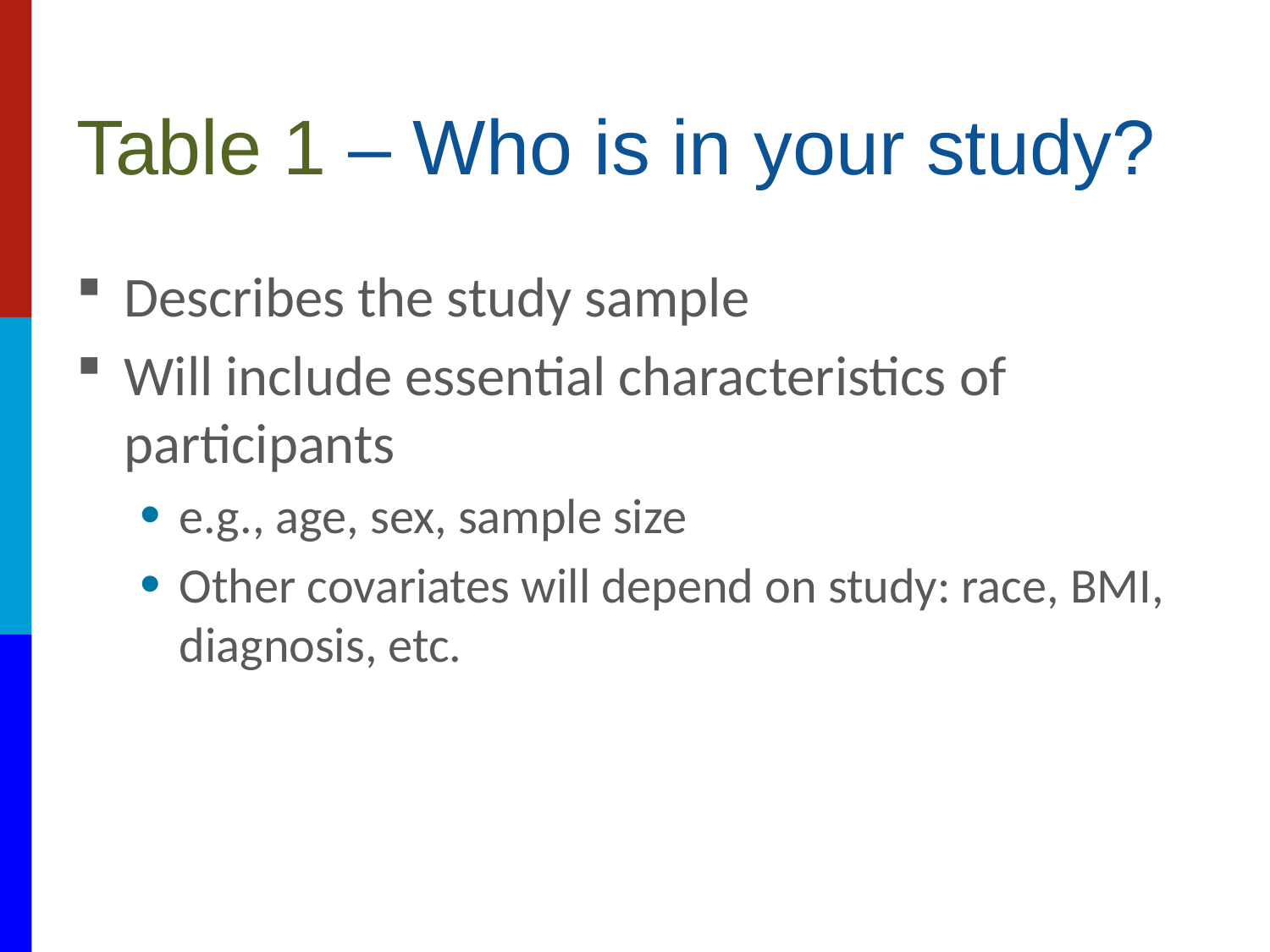

# Table 1 – Who is in your study?
Describes the study sample
Will include essential characteristics of participants
e.g., age, sex, sample size
Other covariates will depend on study: race, BMI, diagnosis, etc.